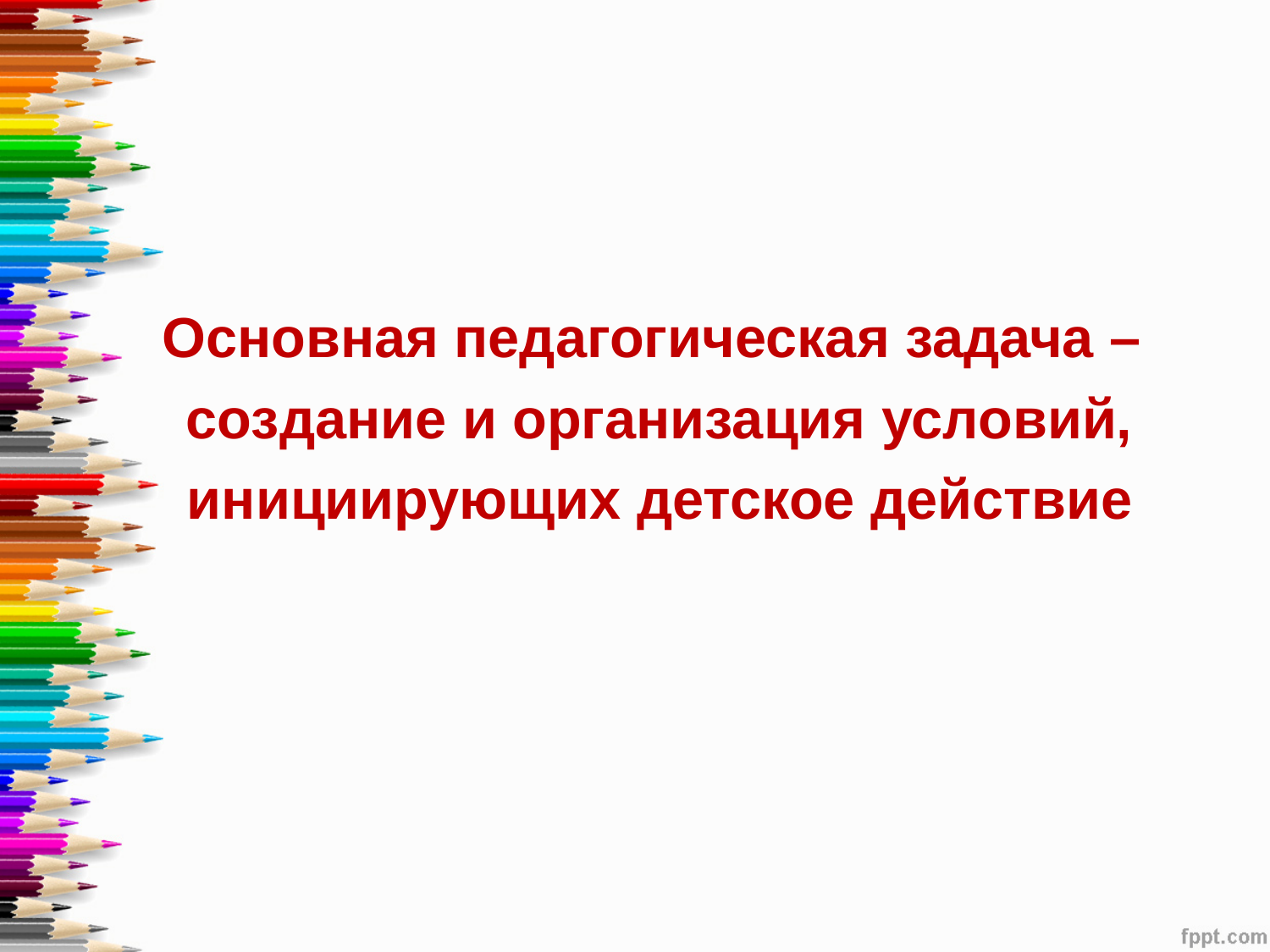

Основная педагогическая задача –
создание и организация условий,
инициирующих детское действие